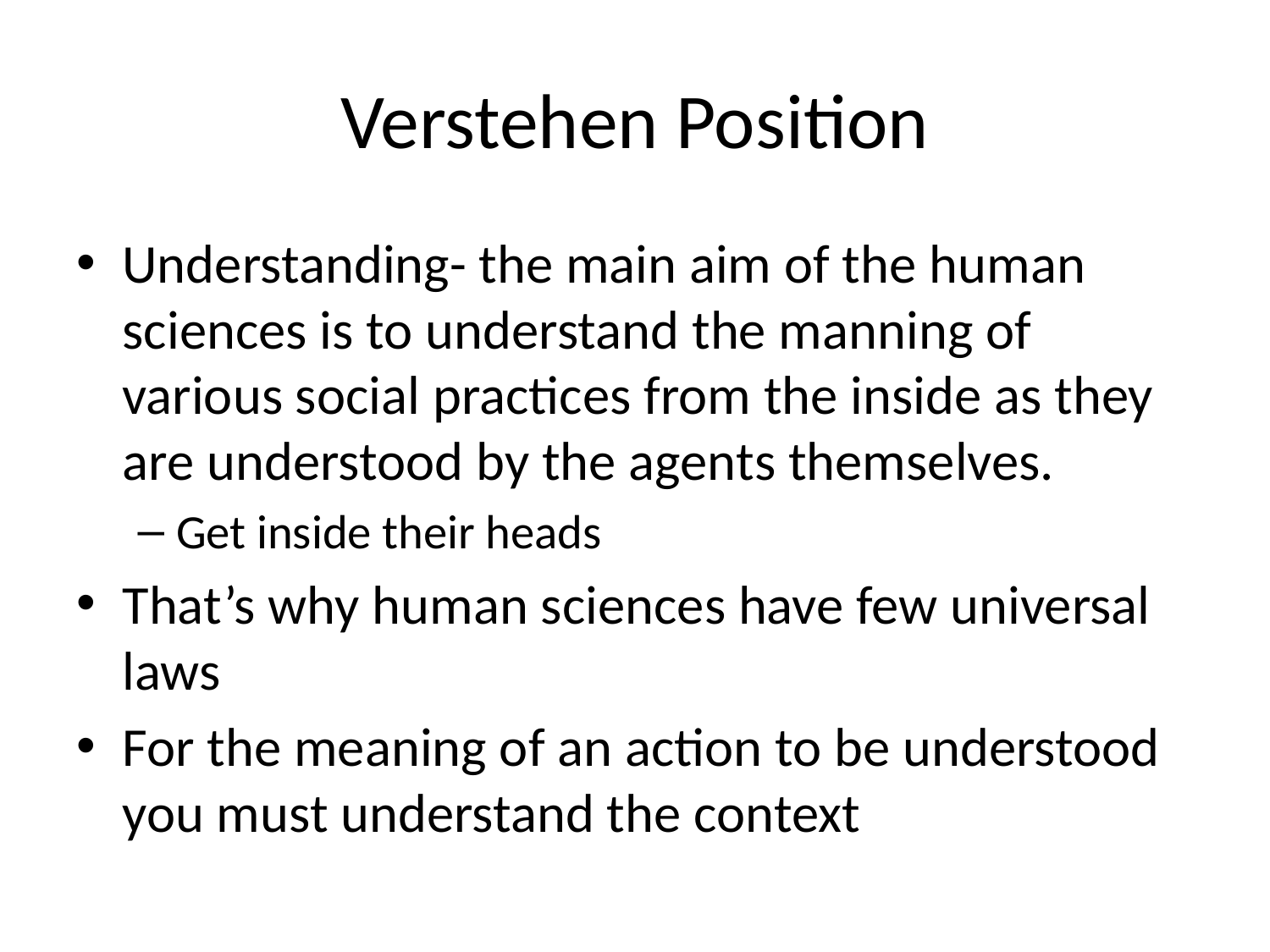

# Verstehen Position
Understanding- the main aim of the human sciences is to understand the manning of various social practices from the inside as they are understood by the agents themselves.
Get inside their heads
That’s why human sciences have few universal laws
For the meaning of an action to be understood you must understand the context